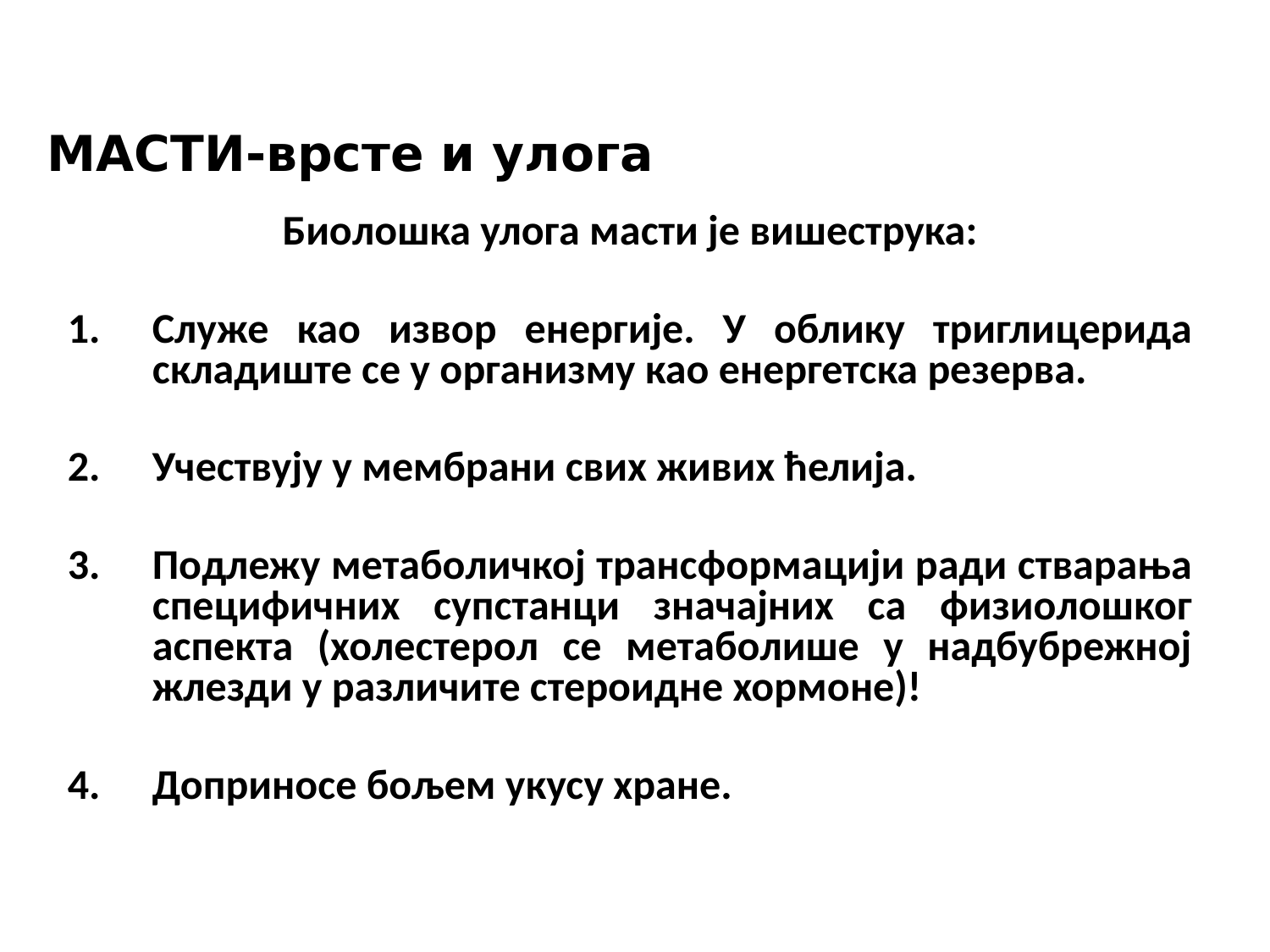

МАСТИ-врсте и улога
Биолошка улога масти је вишеструка:

Служе као извор енергије. У облику триглицерида складиште се у организму као енергетска резерва.

Учествују у мембрани свих живих ћелија.

Подлежу метаболичкој трансформацији ради стварања специфичних супстанци значајних са физиолошког аспекта (холестерол се метаболише у надбубрежној жлезди у различите стероидне хормоне)!

Доприносе бољем укусу хране.